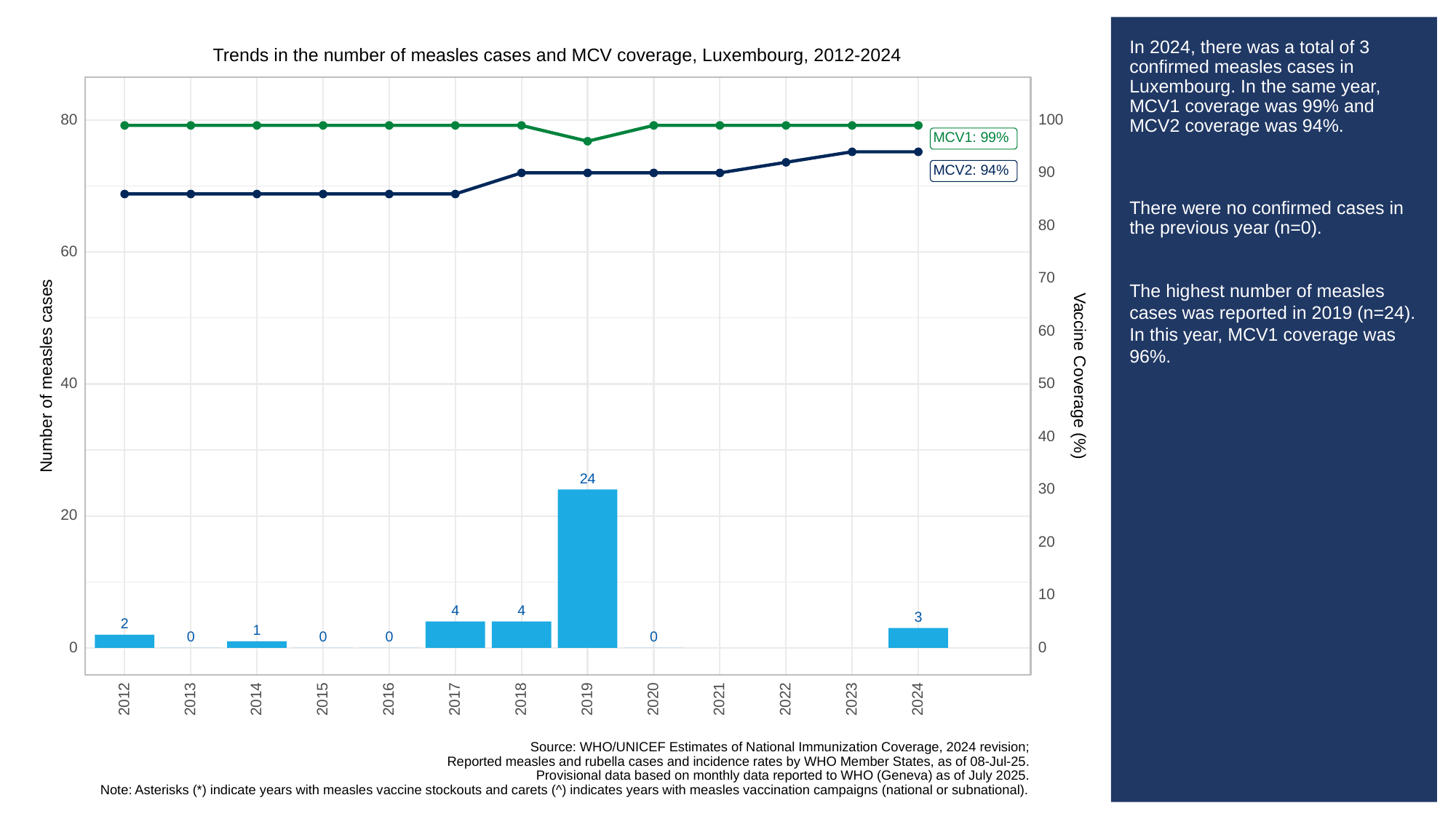

# In 2024, there was a total of 3 confirmed measles cases in Luxembourg. In the same year, MCV1 coverage was 99% and MCV2 coverage was 94%.

There were no confirmed cases in the previous year (n=0).

The highest number of measles cases was reported in 2019 (n=24). In this year, MCV1 coverage was 96%.

Trends in the number of measles cases and MCV coverage, Luxembourg, 2012-2024

80
100

MCV1: 99%

MCV2: 94%
90

80
60

70

60
Vaccine Coverage (%)
Number of measles cases
40
50

40

24
30

20

20

10
4
4
3
2

1

0
0
0
0

0
0

2013
2023
2012
2014
2015
2016
2017
2018
2019
2020
2021
2022
2024
Source: WHO/UNICEF Estimates of National Immunization Coverage, 2024 revision;
Reported measles and rubella cases and incidence rates by WHO Member States, as of 08-Jul-25.
Provisional data based on monthly data reported to WHO (Geneva) as of July 2025.
Note: Asterisks (*) indicate years with measles vaccine stockouts and carets (^) indicates years with measles vaccination campaigns (national or subnational).